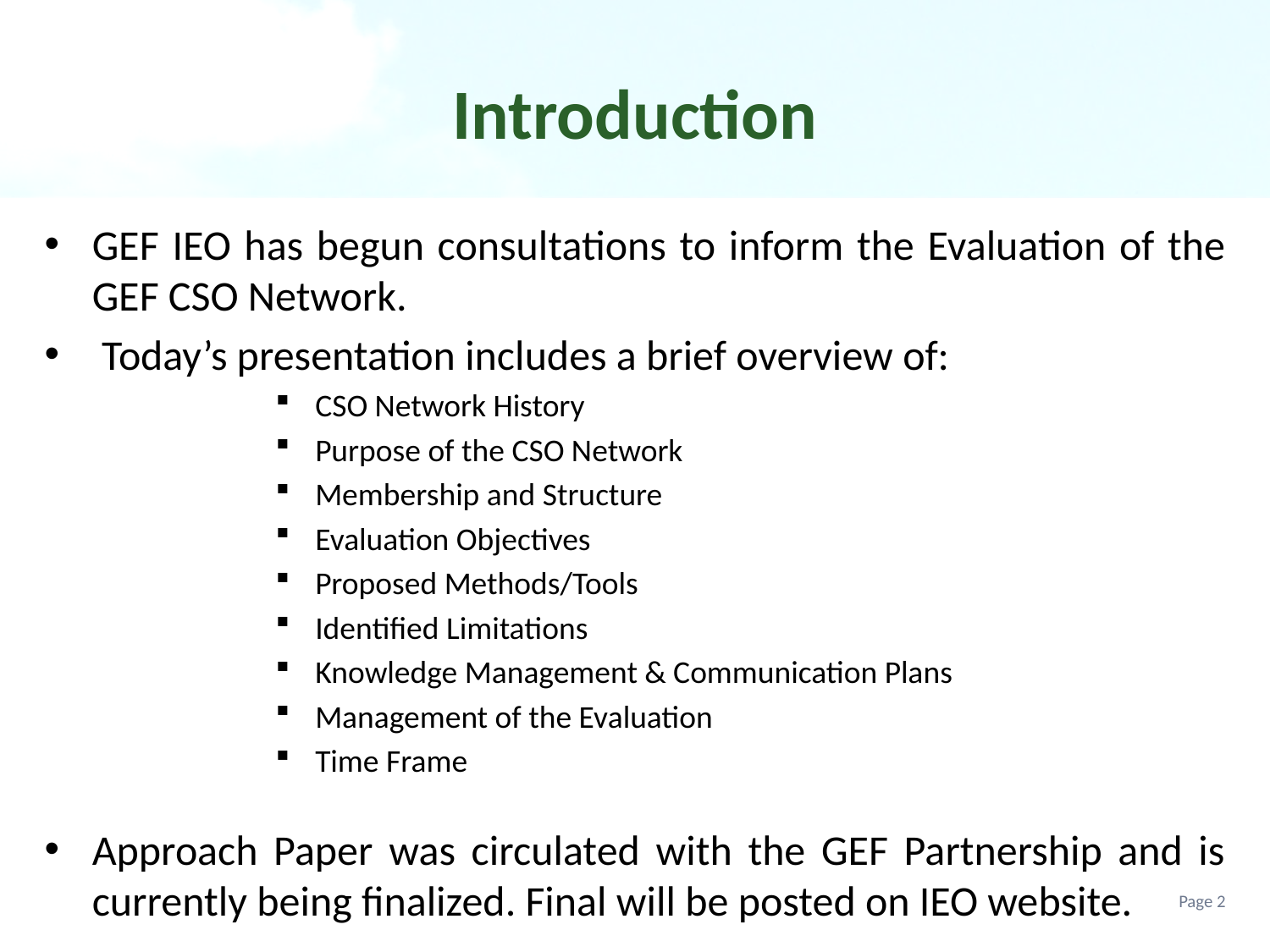

# Introduction
GEF IEO has begun consultations to inform the Evaluation of the GEF CSO Network.
 Today’s presentation includes a brief overview of:
CSO Network History
Purpose of the CSO Network
Membership and Structure
Evaluation Objectives
Proposed Methods/Tools
Identified Limitations
Knowledge Management & Communication Plans
Management of the Evaluation
Time Frame

Approach Paper was circulated with the GEF Partnership and is currently being finalized. Final will be posted on IEO website.